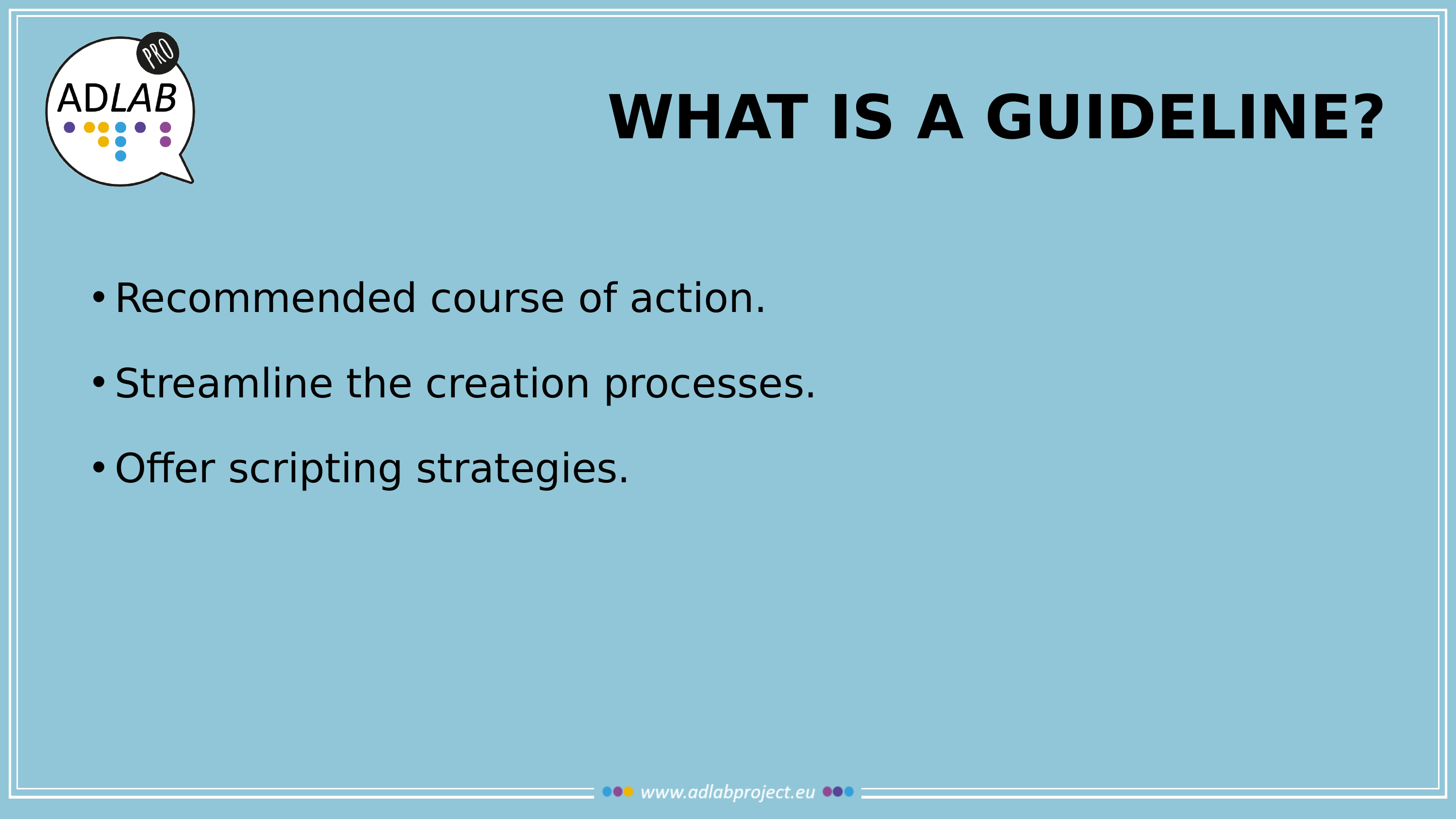

# WHAT IS A GUIDELINE?
Recommended course of action.
Streamline the creation processes.
Offer scripting strategies.